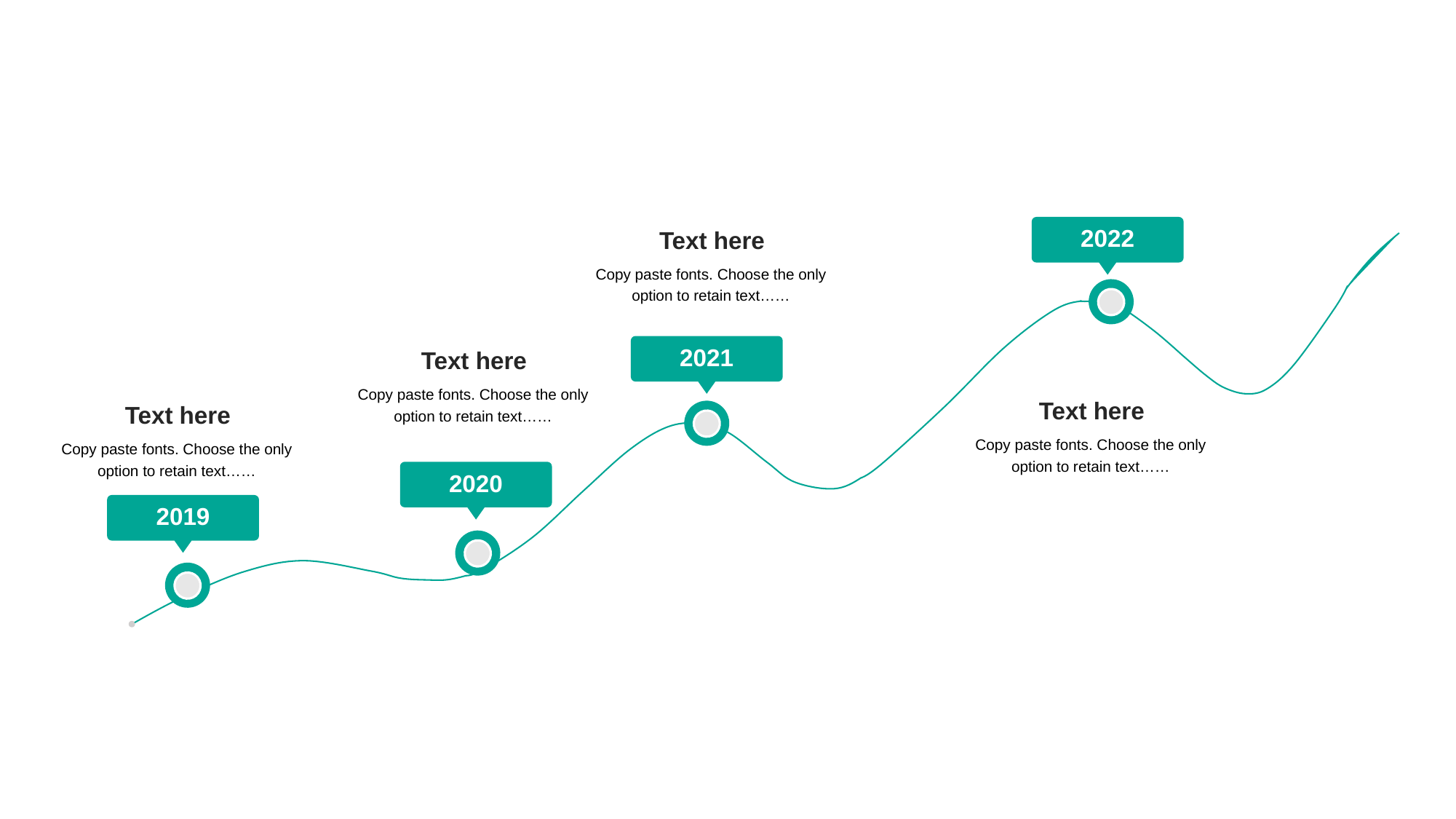

Text here
Copy paste fonts. Choose the only option to retain text……

2022

Text here
Copy paste fonts. Choose the only option to retain text……

2021
Text here
Copy paste fonts. Choose the only option to retain text……
Text here
Copy paste fonts. Choose the only option to retain text……

2020

2019